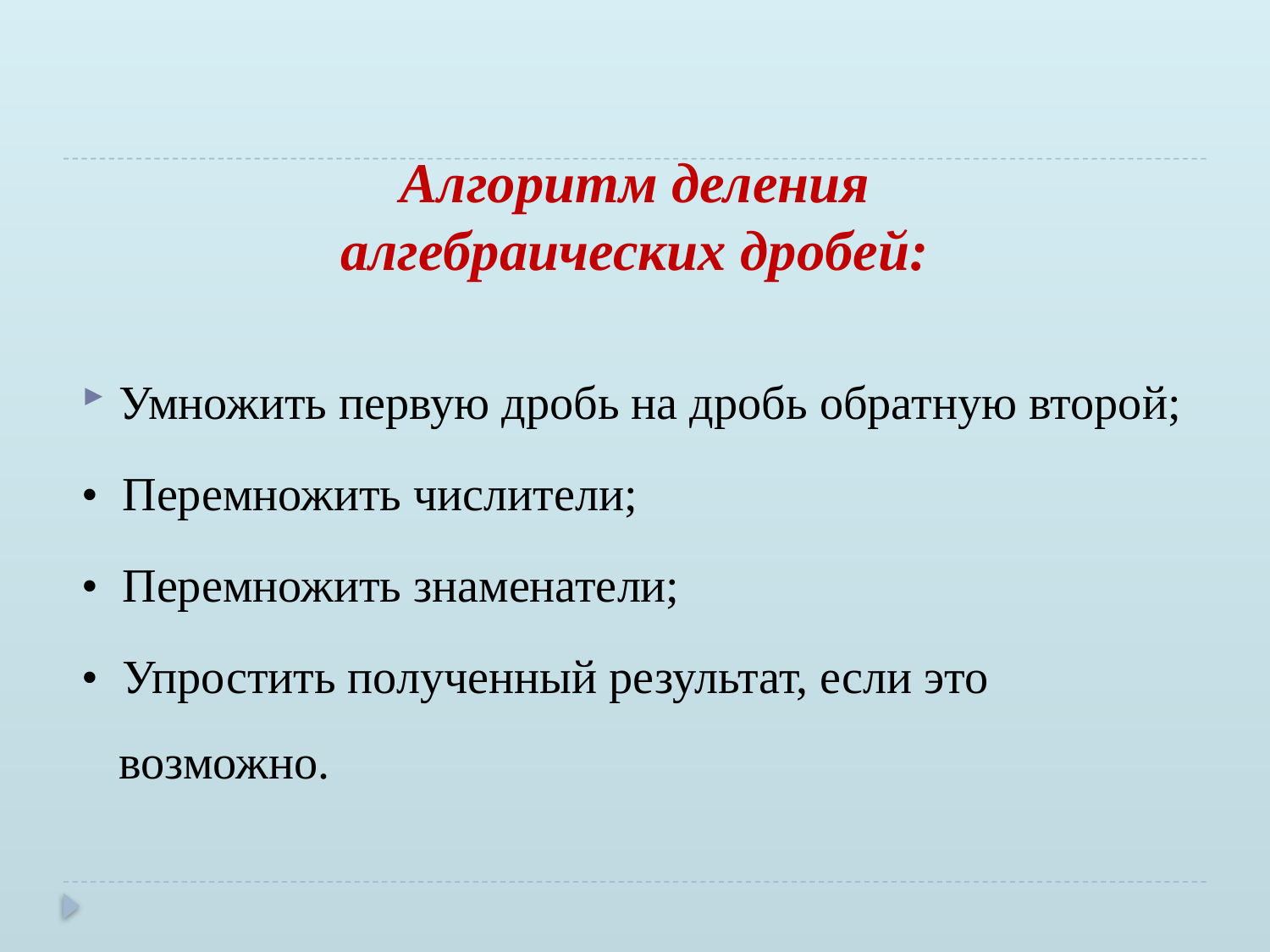

# Алгоритм деления алгебраических дробей:
Умножить первую дробь на дробь обратную второй;
•  Перемножить числители;
•  Перемножить знаменатели;
•  Упростить полученный результат, если это возможно.